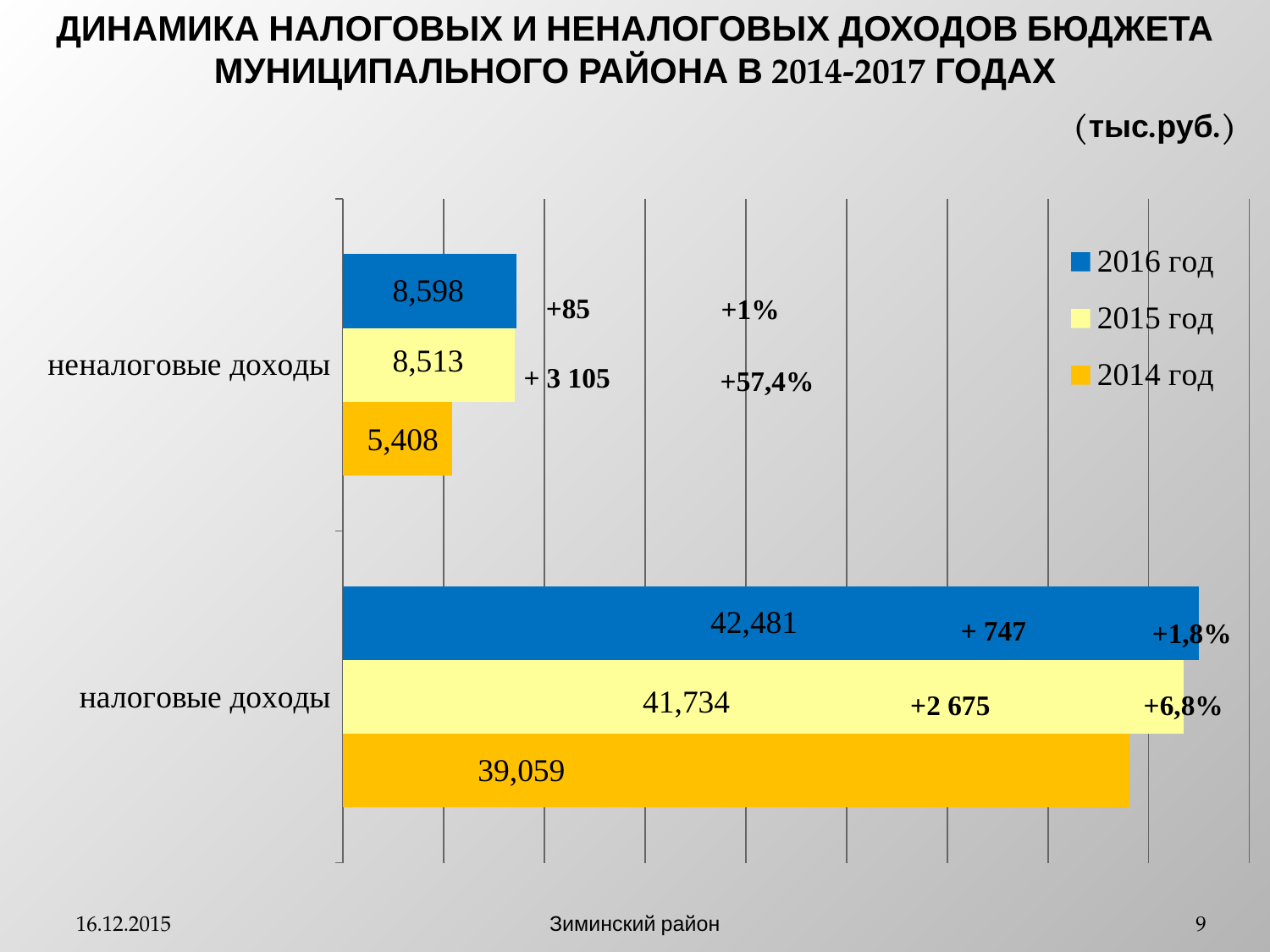

ДИНАМИКА НАЛОГОВЫХ И НЕНАЛОГОВЫХ ДОХОДОВ БЮДЖЕТА МУНИЦИПАЛЬНОГО РАЙОНА В 2014-2017 ГОДАХ
(тыс.руб.)

### Chart

| Category | 2014 год | 2015 год | 2016 год |
|---|---|---|---|
| налоговые доходы | 39059.0 | 41734.0 | 42481.0 |
| неналоговые доходы | 5408.0 | 8513.0 | 8598.0 |
+85
+1%

+ 3 105
+57,4%
+ 747
+1,8%
+2 675
+6,8%
16.12.2015
Зиминский район
9